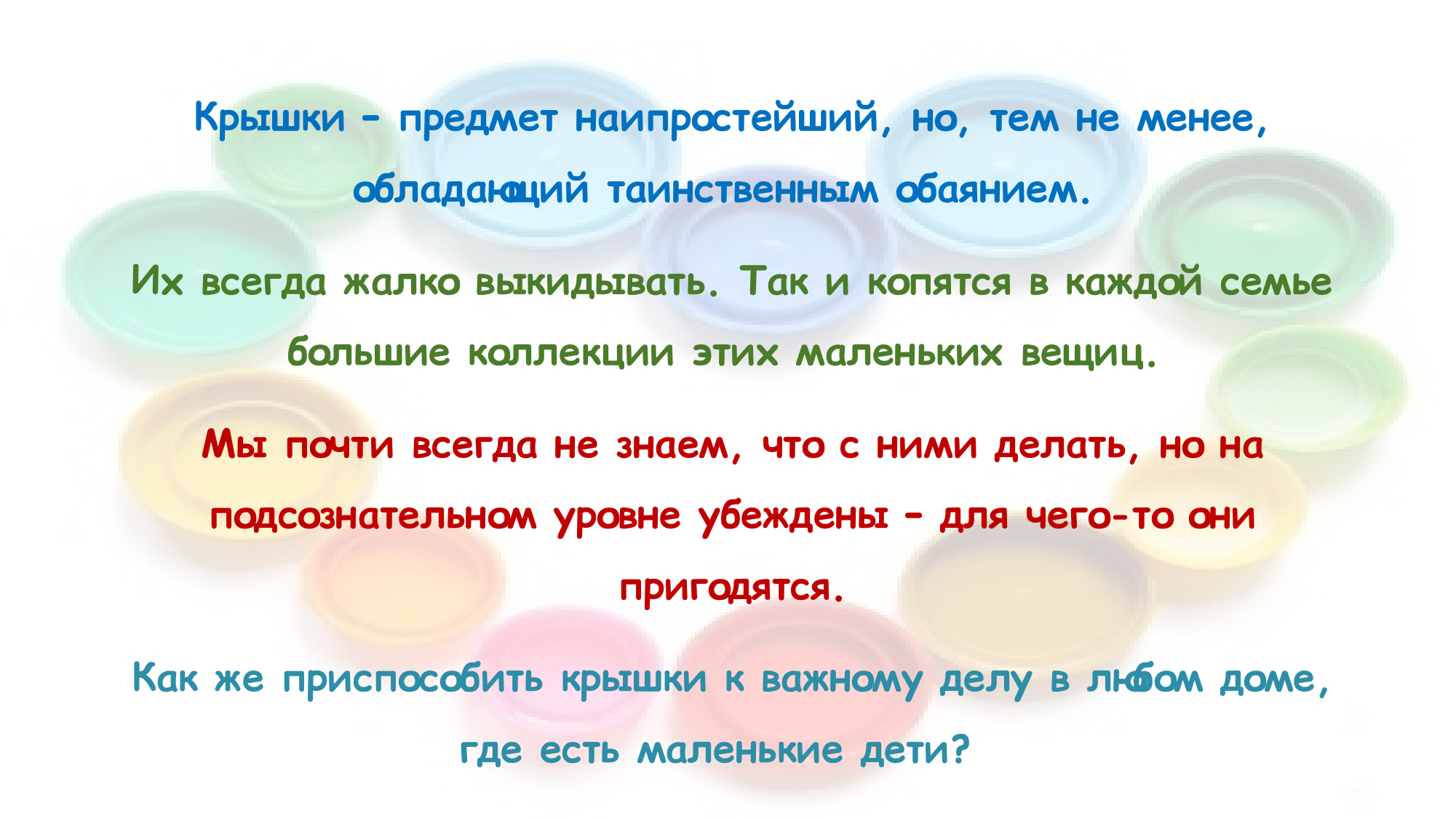

Крышки – предмет наипростейший, но, тем не менее, обладающий таинственным обаянием.
Их всегда жалко выкидывать. Так и копятся в каждой семье большие коллекции этих маленьких вещиц.
Мы почти всегда не знаем, что с ними делать, но на подсознательном уровне убеждены – для чего-то они пригодятся.
Как же приспособить крышки к важному делу в любом доме, где есть маленькие дети?